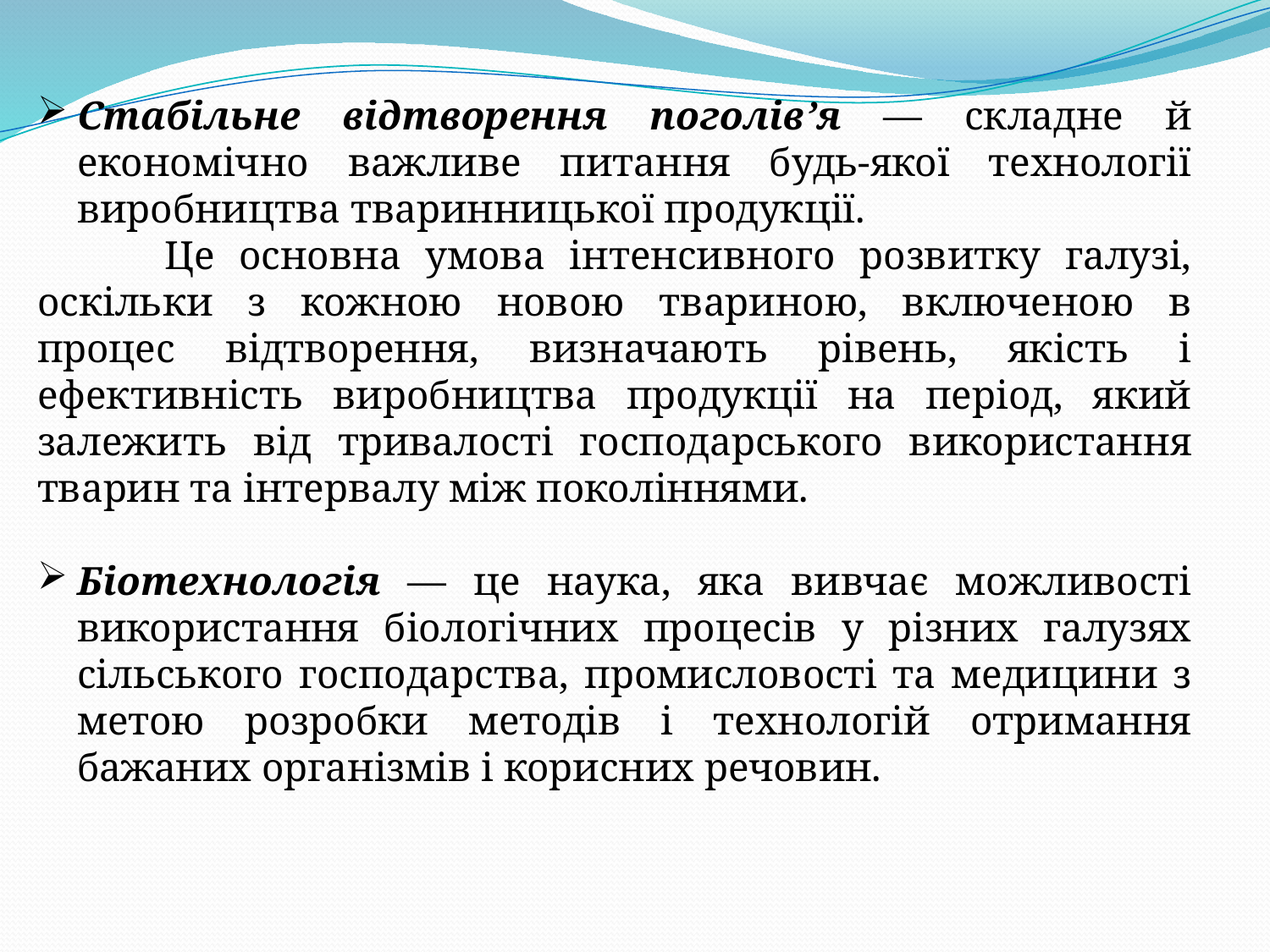

Стабільне відтворення поголів’я — складне й економічно важливе питання будь-якої технології виробництва тваринницької продукції.
	Це основна умова інтенсивного розвитку галузі, оскільки з кожною новою твариною, включеною в процес відтворення, визначають рівень, якість і ефективність виробництва продукції на період, який залежить від тривалості господарського використання тварин та інтервалу між поколіннями.

Біотехнологія — це наука, яка вивчає можливості використання біологічних процесів у різних галузях сільського господарства, промисловості та медицини з метою розробки методів і технологій отримання бажаних організмів і корисних речовин.